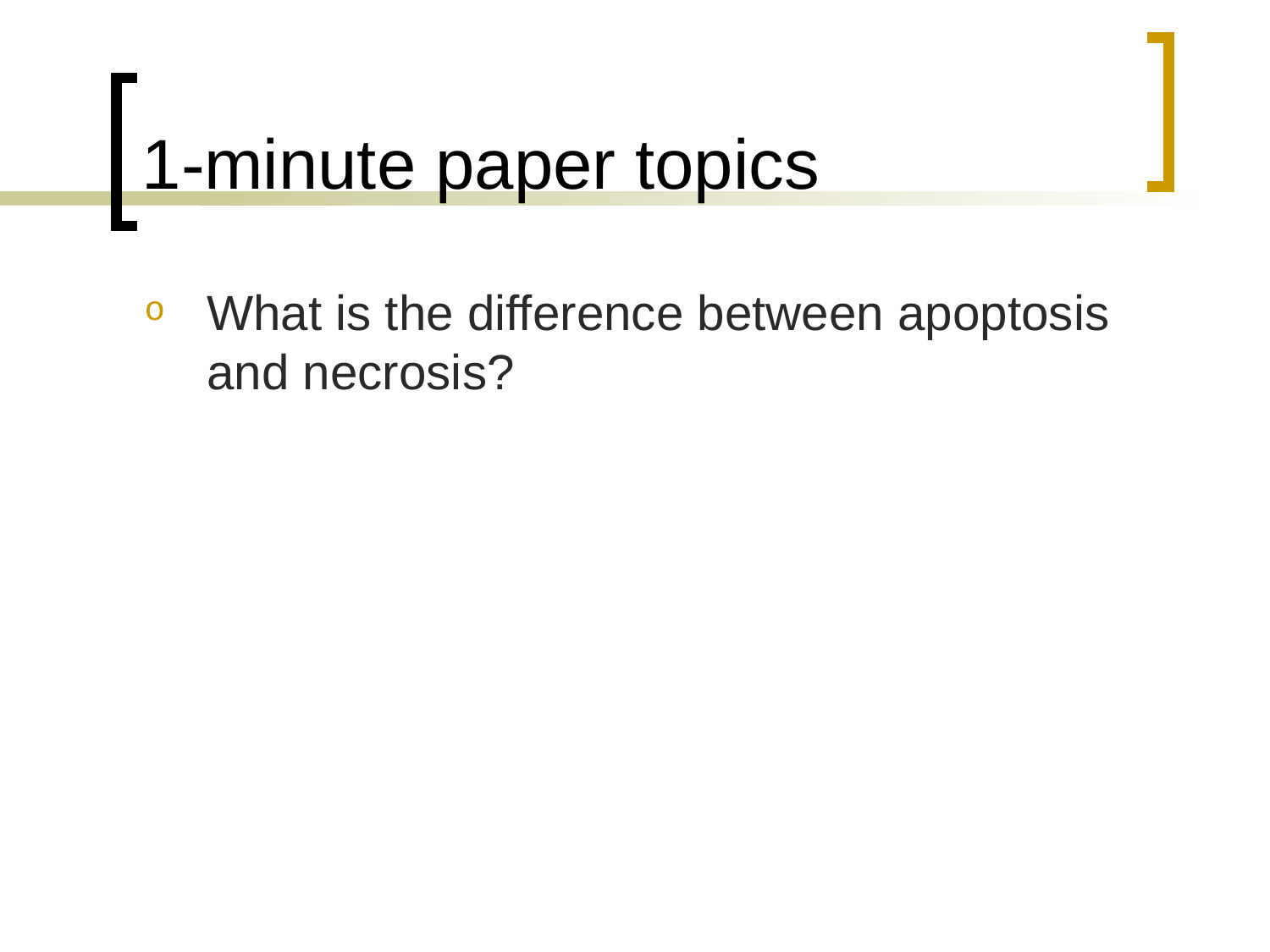

# 1-minute paper topics
What is the difference between apoptosis and necrosis?